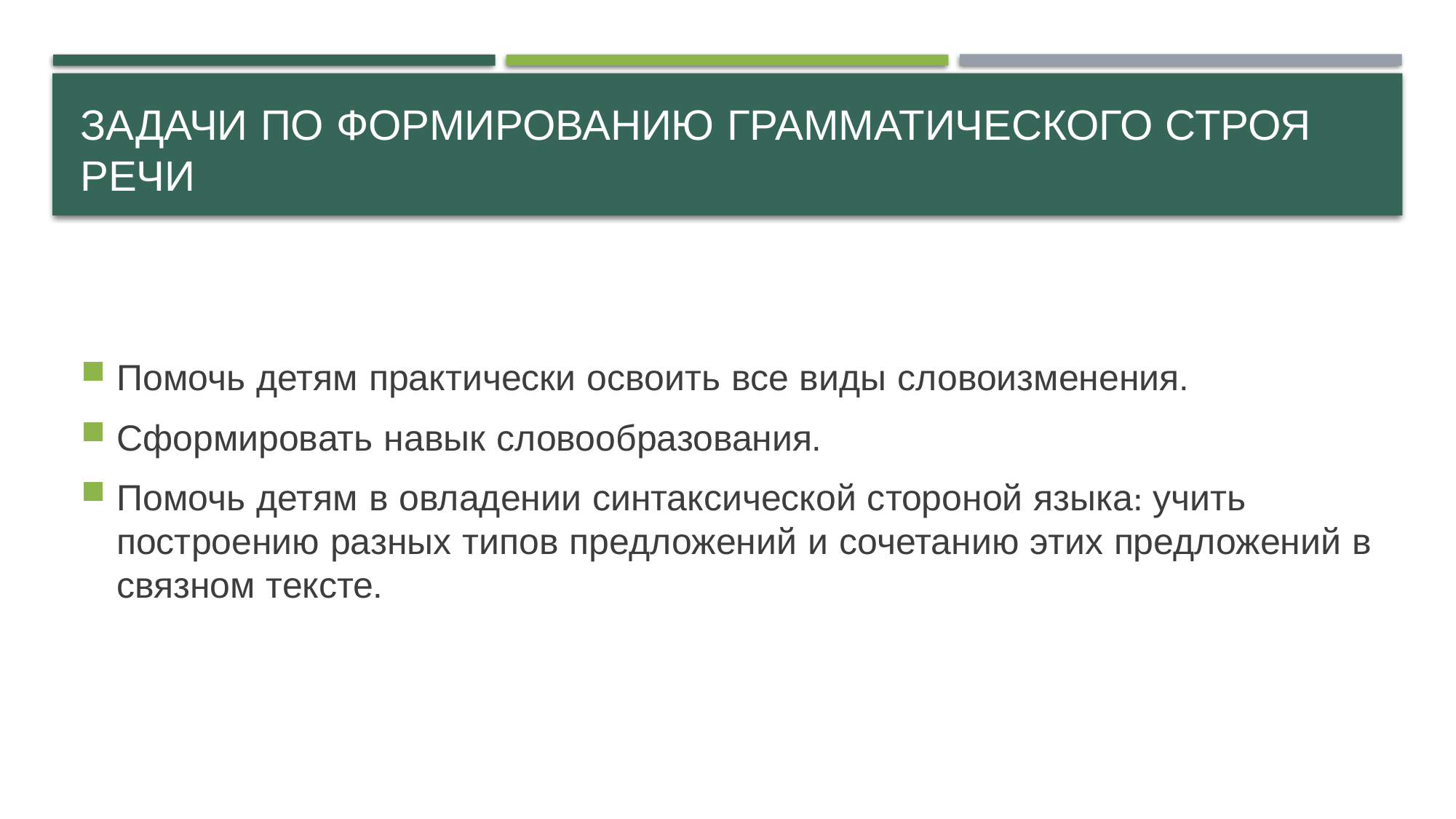

# Задачи по формированию грамматического строя речи
Помочь детям практически освоить все виды словоизменения.
Сформировать навык словообразования.
Помочь детям в овладении синтаксической стороной языка: учить построению разных типов предложений и сочетанию этих предложений в связном тексте.